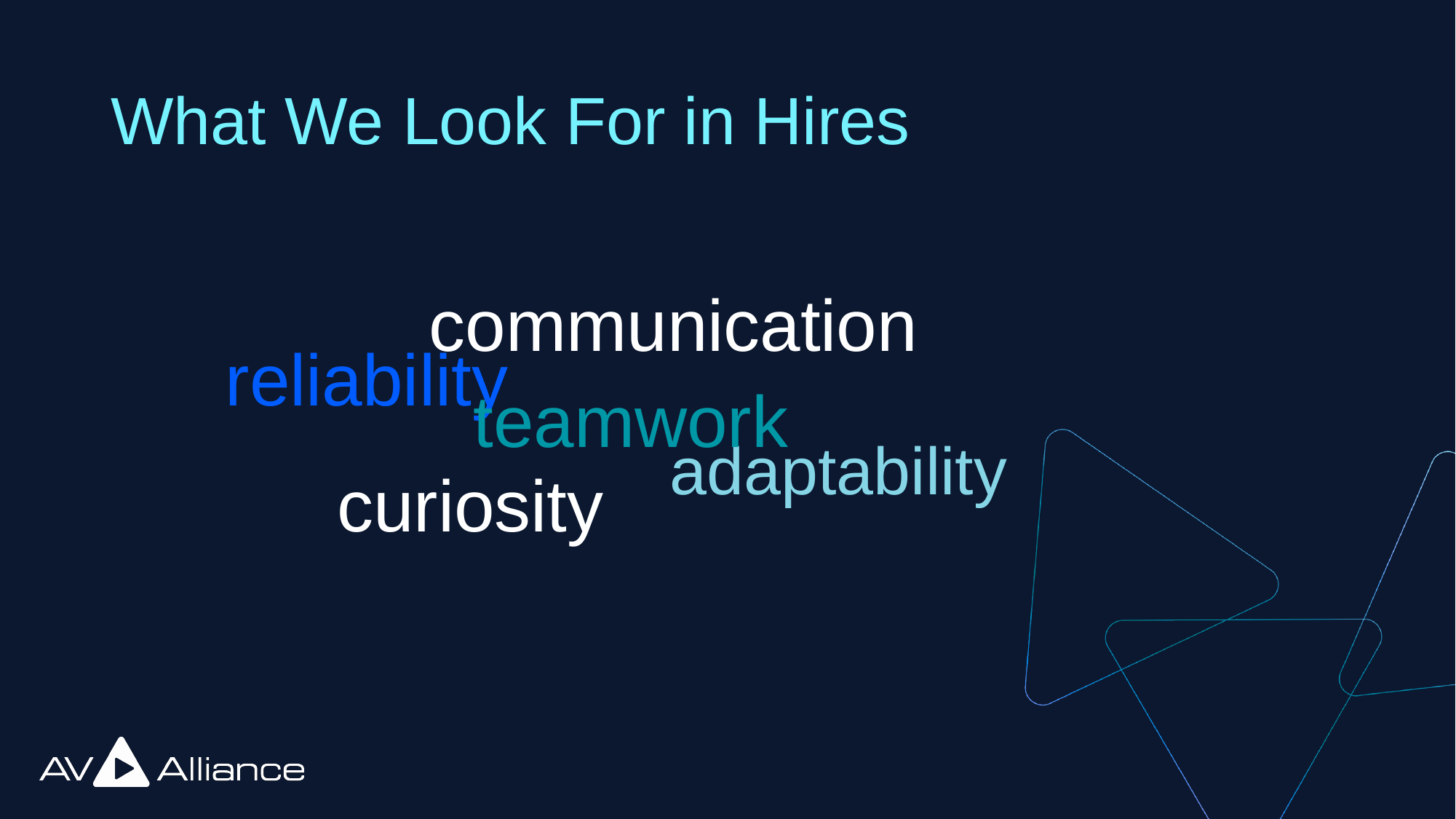

# What We Look For in Hires
communication
reliability
teamwork
adaptability
curiosity